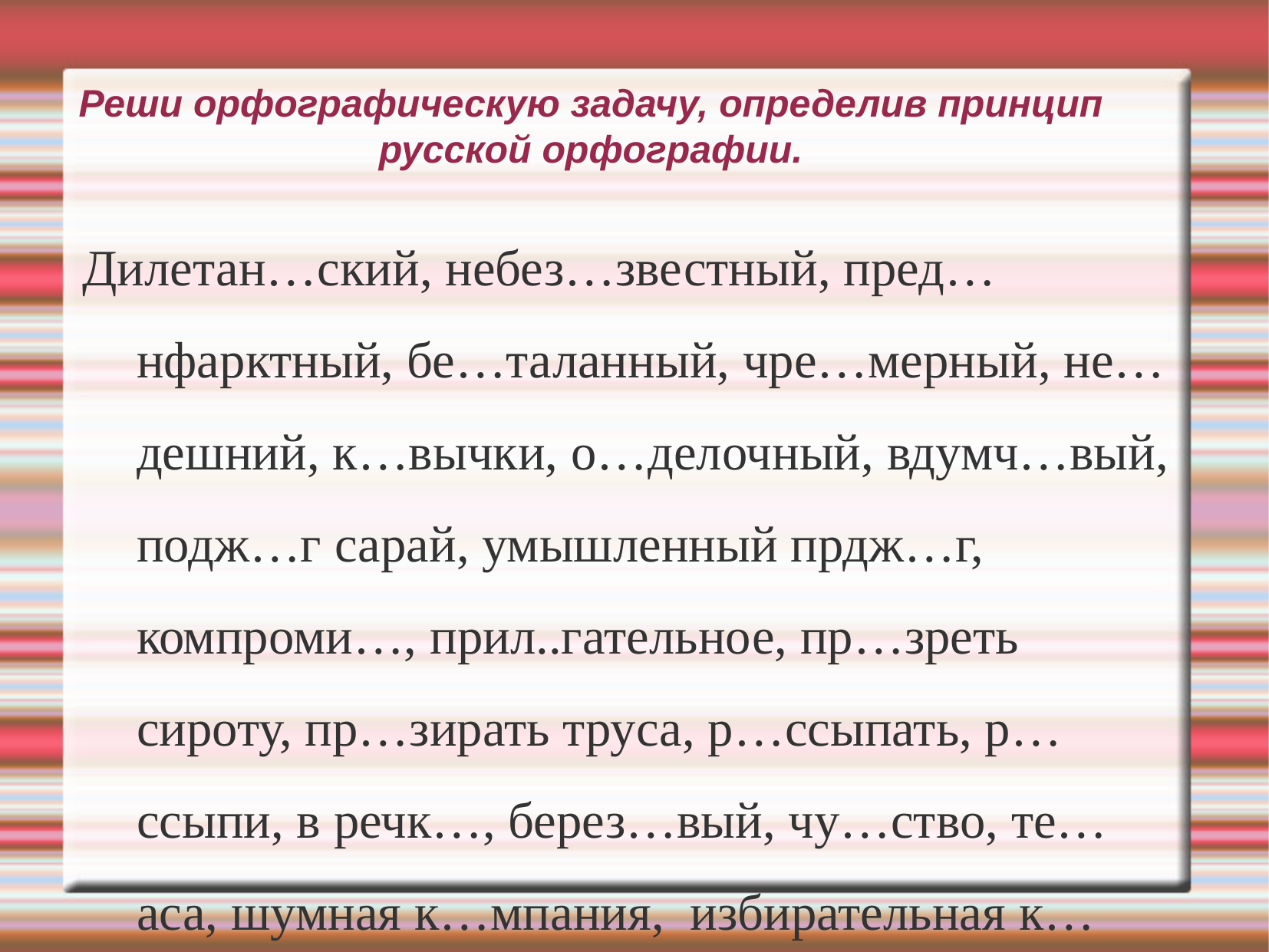

Реши орфографическую задачу, определив принцип русской орфографии.
Дилетан…ский, небез…звестный, пред…нфарктный, бе…таланный, чре…мерный, не…дешний, к…вычки, о…делочный, вдумч…вый, подж…г сарай, умышленный прдж…г, компроми…, прил..гательное, пр…зреть сироту, пр…зирать труса, р…ссыпать, р…ссыпи, в речк…, берез…вый, чу…ство, те…аса, шумная к…мпания,  избирательная к…мпания.